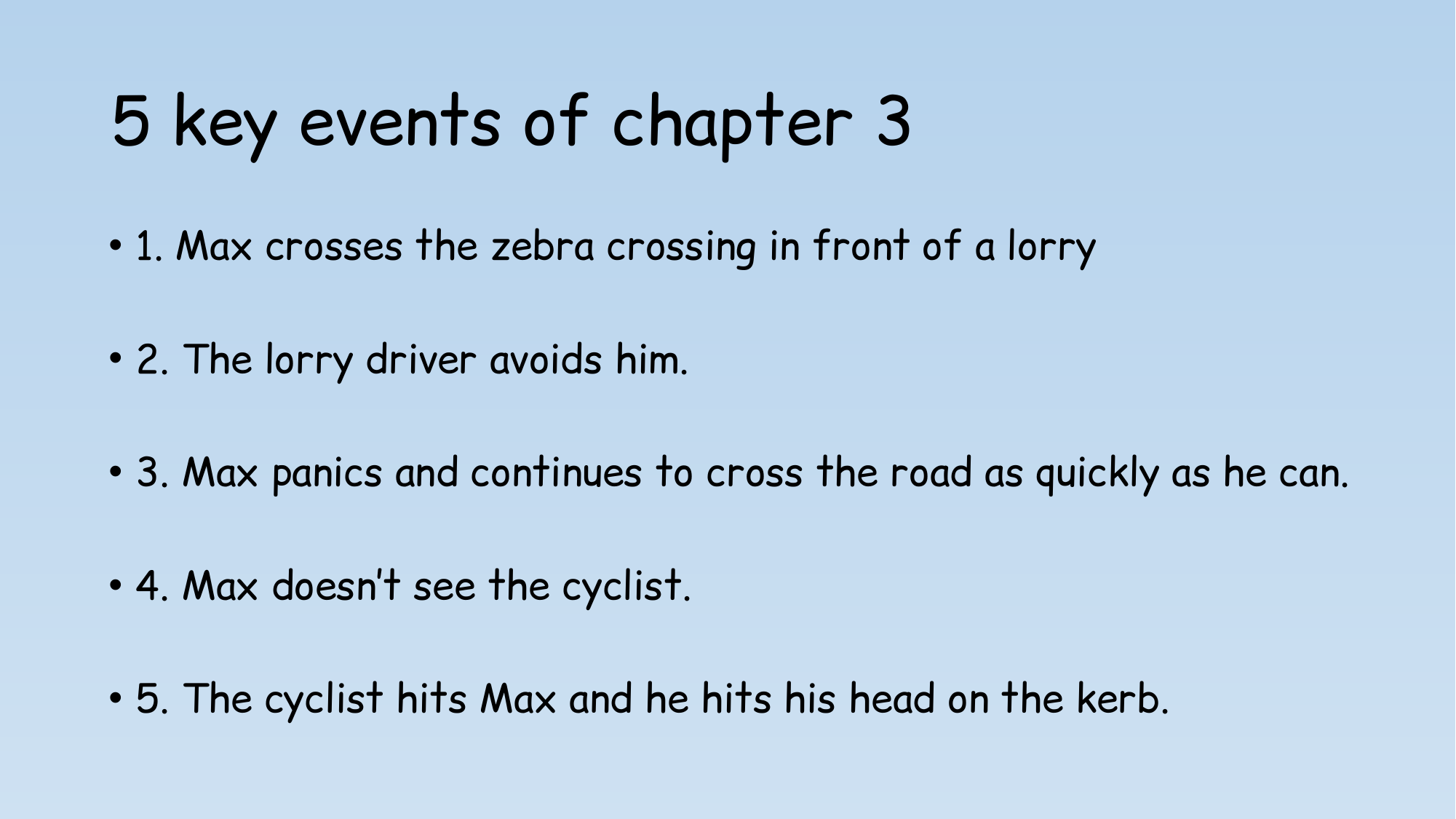

# 5 key events of chapter 3
1. Max crosses the zebra crossing in front of a lorry

2. The lorry driver avoids him.

3. Max panics and continues to cross the road as quickly as he can.

4. Max doesn’t see the cyclist.

5. The cyclist hits Max and he hits his head on the kerb.